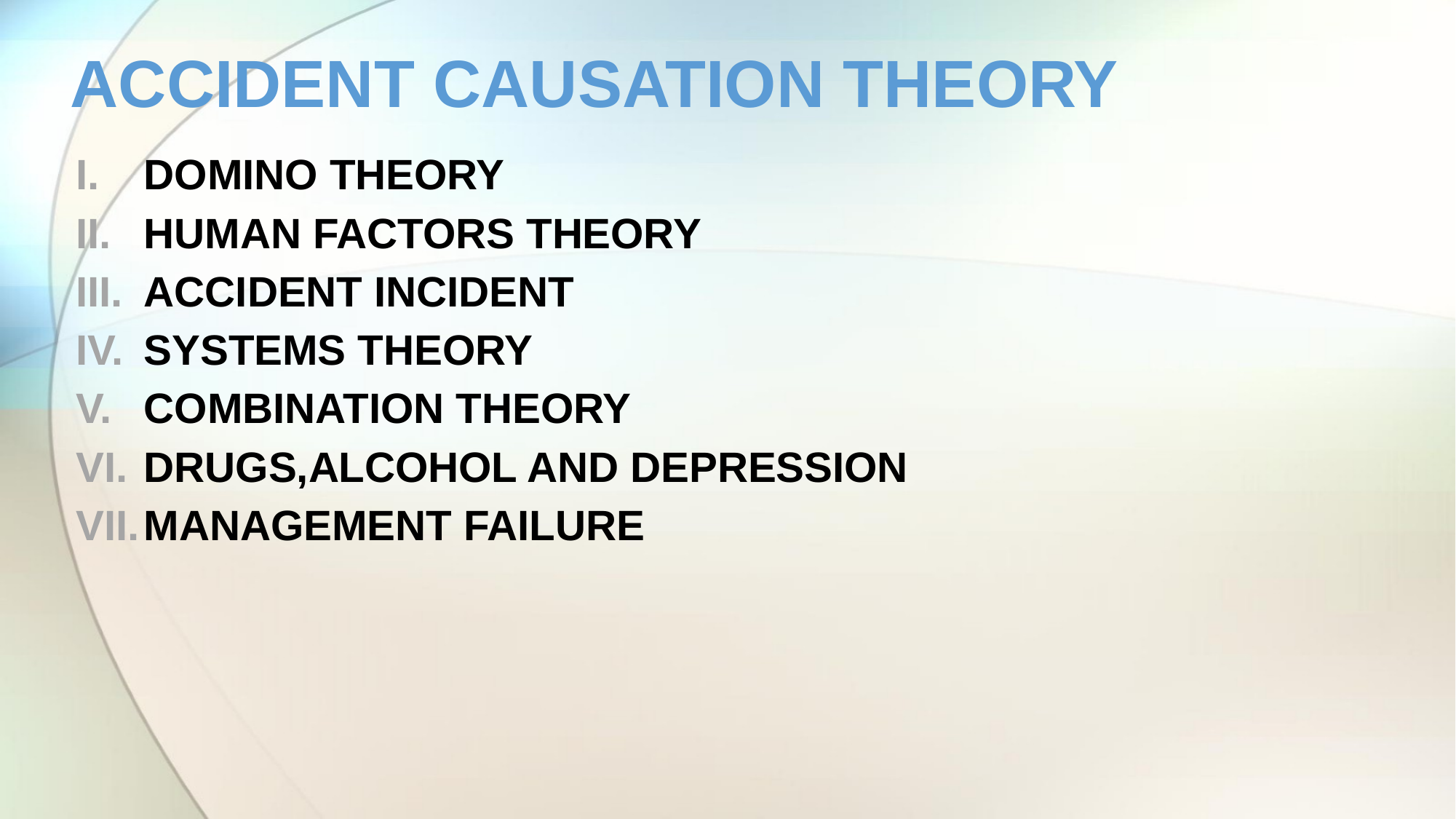

# ACCIDENT CAUSATION THEORY
DOMINO THEORY
HUMAN FACTORS THEORY
ACCIDENT INCIDENT
SYSTEMS THEORY
COMBINATION THEORY
DRUGS,ALCOHOL AND DEPRESSION
MANAGEMENT FAILURE